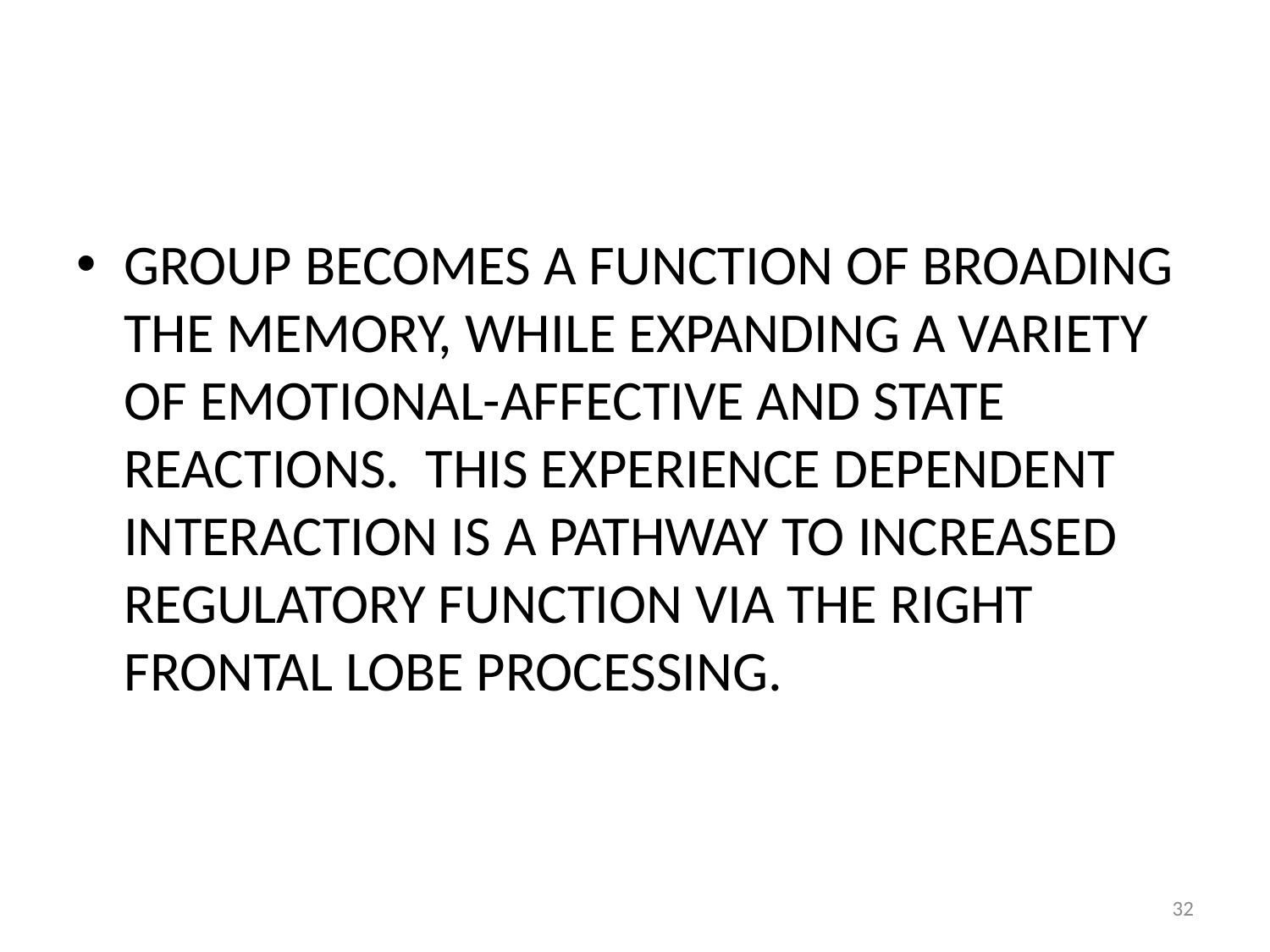

GROUP BECOMES A FUNCTION OF BROADING THE MEMORY, WHILE EXPANDING A VARIETY OF EMOTIONAL-AFFECTIVE AND STATE REACTIONS.  THIS EXPERIENCE DEPENDENT INTERACTION IS A PATHWAY TO INCREASED REGULATORY FUNCTION VIA THE RIGHT FRONTAL LOBE PROCESSING.

32